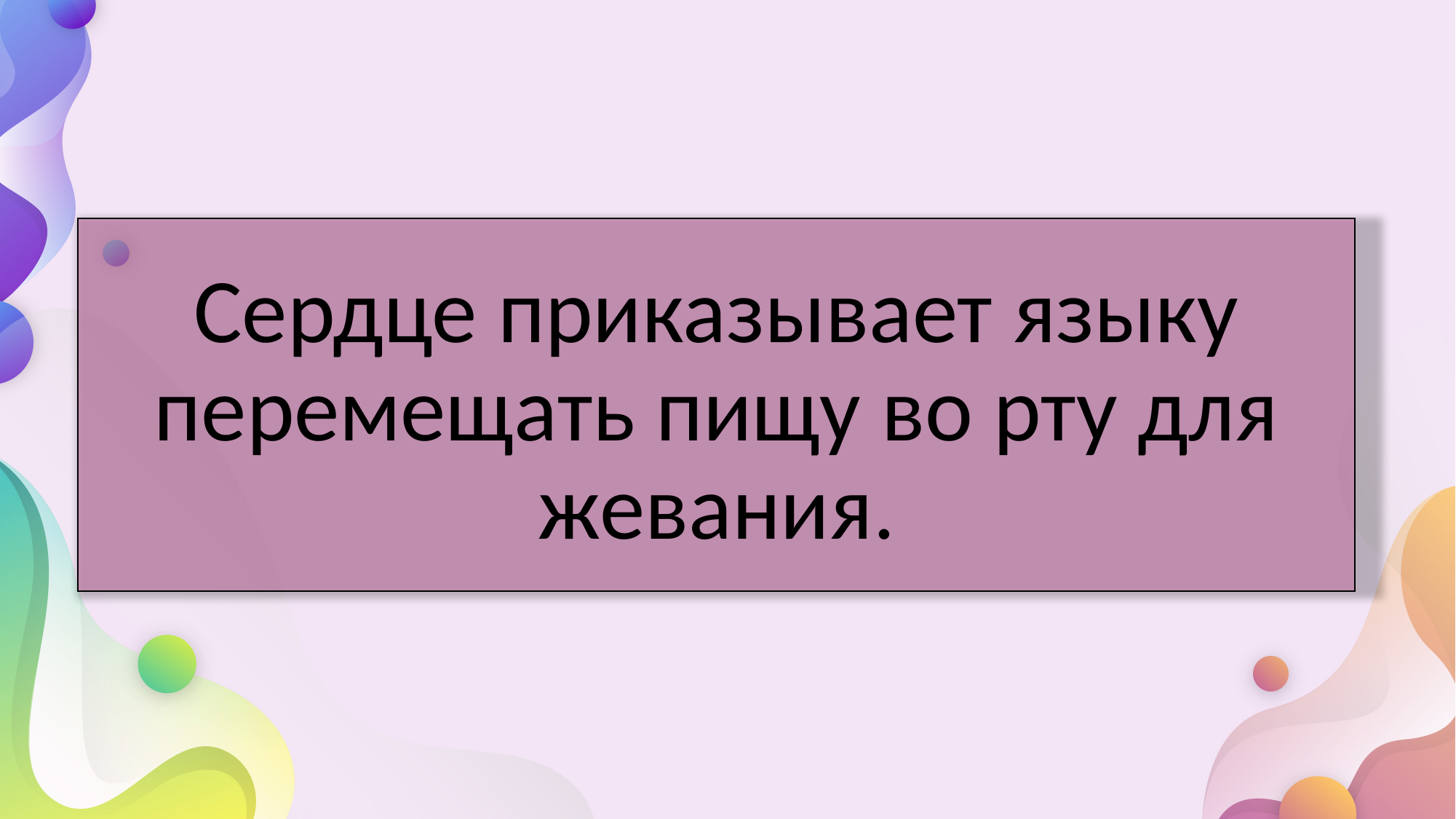

Сердце приказывает языку перемещать пищу во рту для жевания.